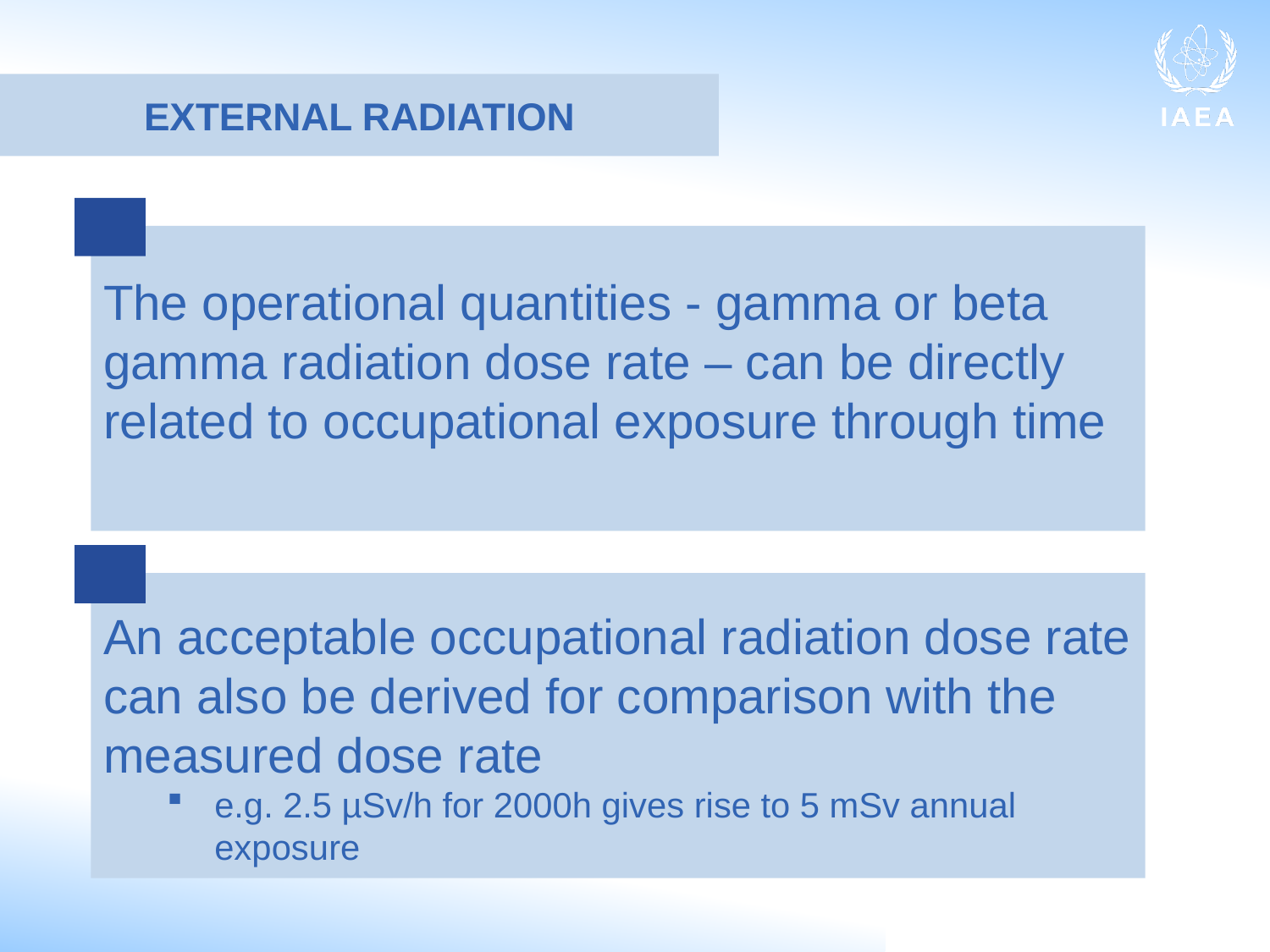

EXTERNAL RADIATION

The operational quantities - gamma or beta gamma radiation dose rate – can be directly related to occupational exposure through time

An acceptable occupational radiation dose rate can also be derived for comparison with the measured dose rate
e.g. 2.5 µSv/h for 2000h gives rise to 5 mSv annual exposure